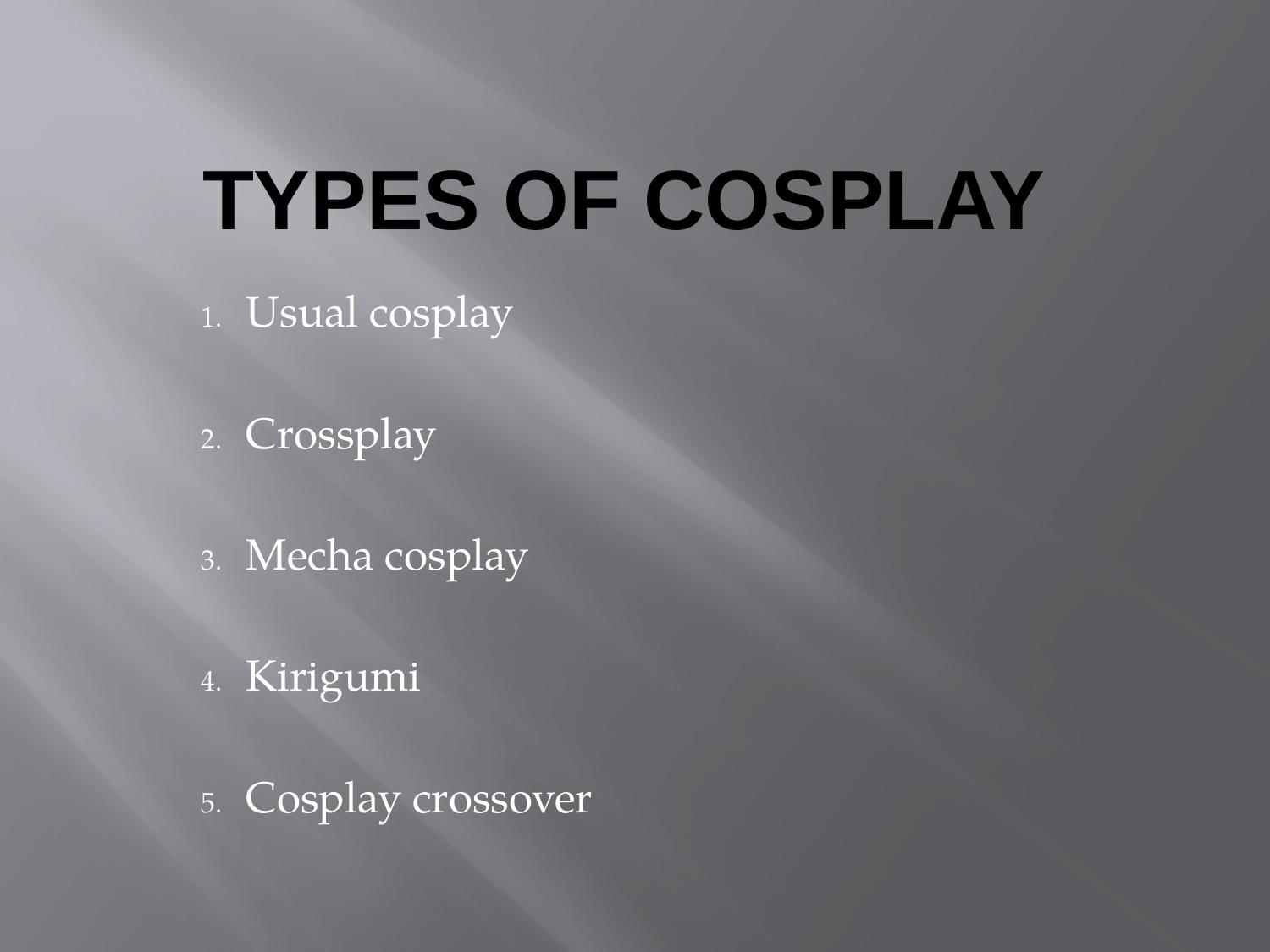

# Types of Cosplay
Usual cosplay

Crossplay

Mecha cosplay

Kirigumi

Cosplay crossover